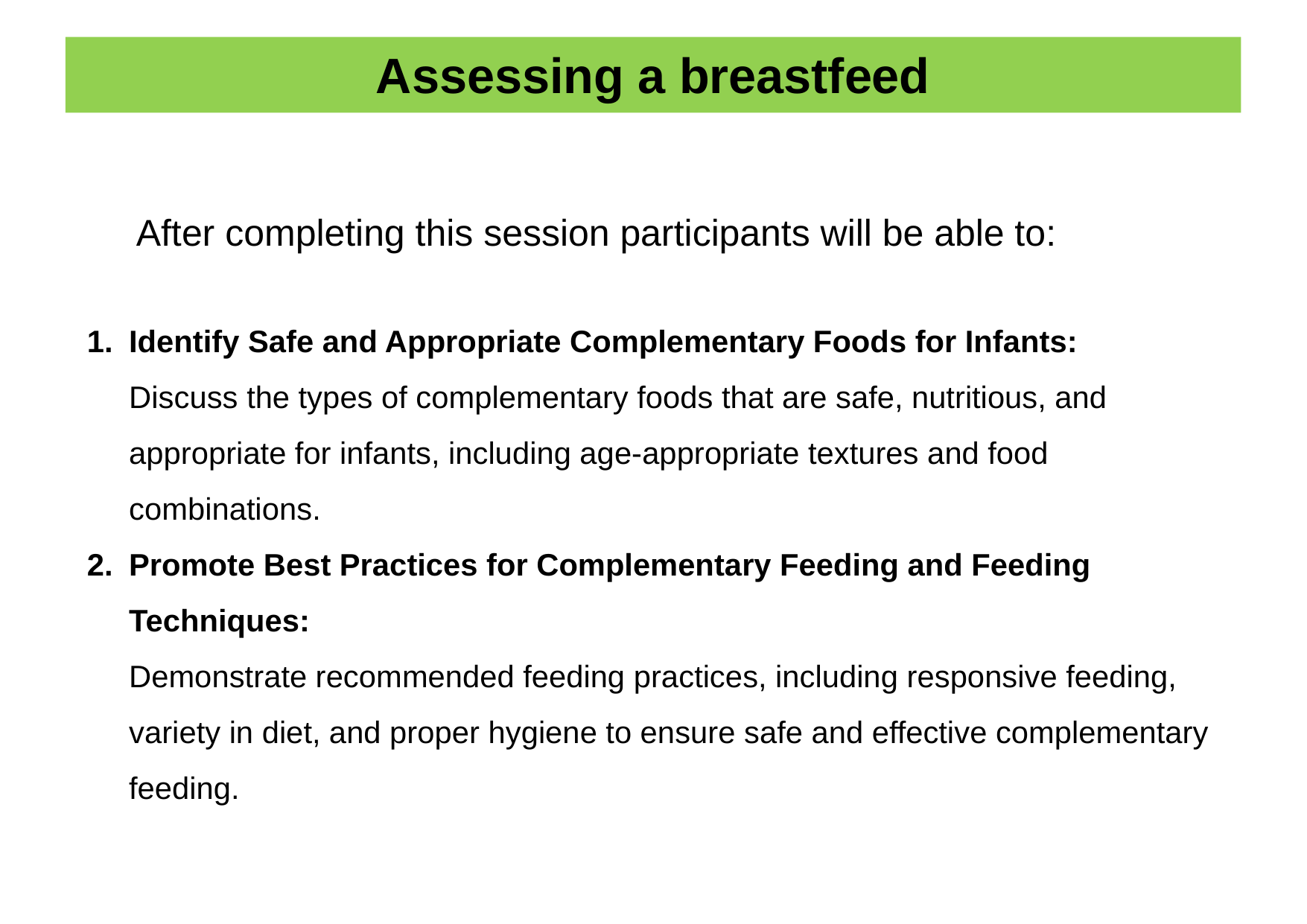

# Assessing a breastfeed
	After completing this session participants will be able to:
Identify Safe and Appropriate Complementary Foods for Infants:
Discuss the types of complementary foods that are safe, nutritious, and appropriate for infants, including age-appropriate textures and food combinations.
Promote Best Practices for Complementary Feeding and Feeding Techniques:
Demonstrate recommended feeding practices, including responsive feeding, variety in diet, and proper hygiene to ensure safe and effective complementary feeding.